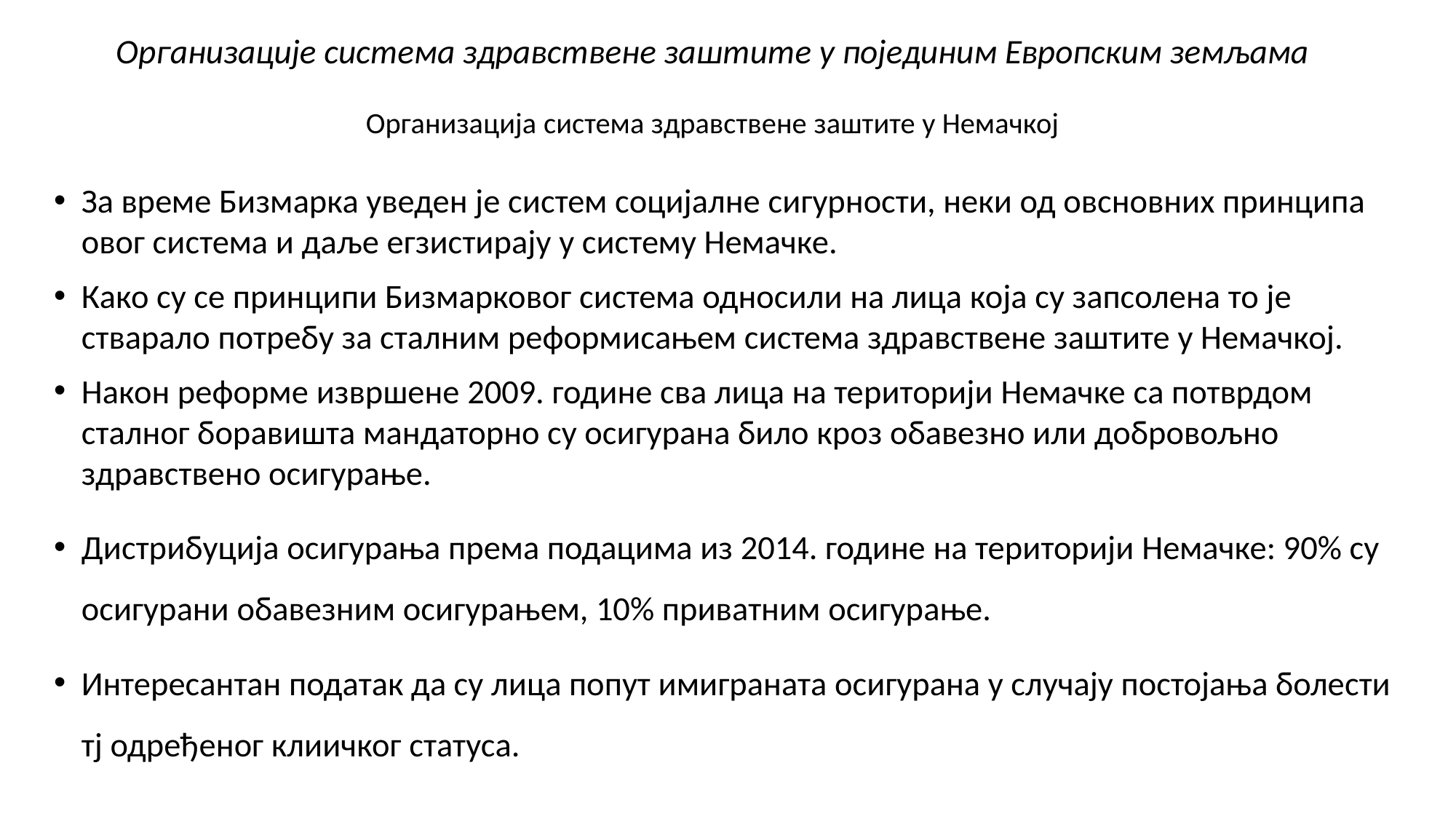

# Организације система здравствене заштите у појединим Европским земљама Организација система здравствене заштите у Немачкој
За време Бизмарка уведен је систем социјалне сигурности, неки од овсновних принципа овог система и даље егзистирају у систему Немачке.
Како су се принципи Бизмарковог система односили на лица која су запсолена то је стварало потребу за сталним реформисањем система здравствене заштите у Немачкој.
Након реформе извршене 2009. године сва лица на територији Немачке са потврдом сталног боравишта мандаторно су осигурана било кроз обавезно или добровољно здравствено осигурање.
Дистрибуција осигурања према подацима из 2014. године на територији Немачке: 90% су осигурани обавезним осигурањем, 10% приватним осигурање.
Интересантан податак да су лица попут имиграната осигурана у случају постојања болести тј одређеног клиичког статуса.